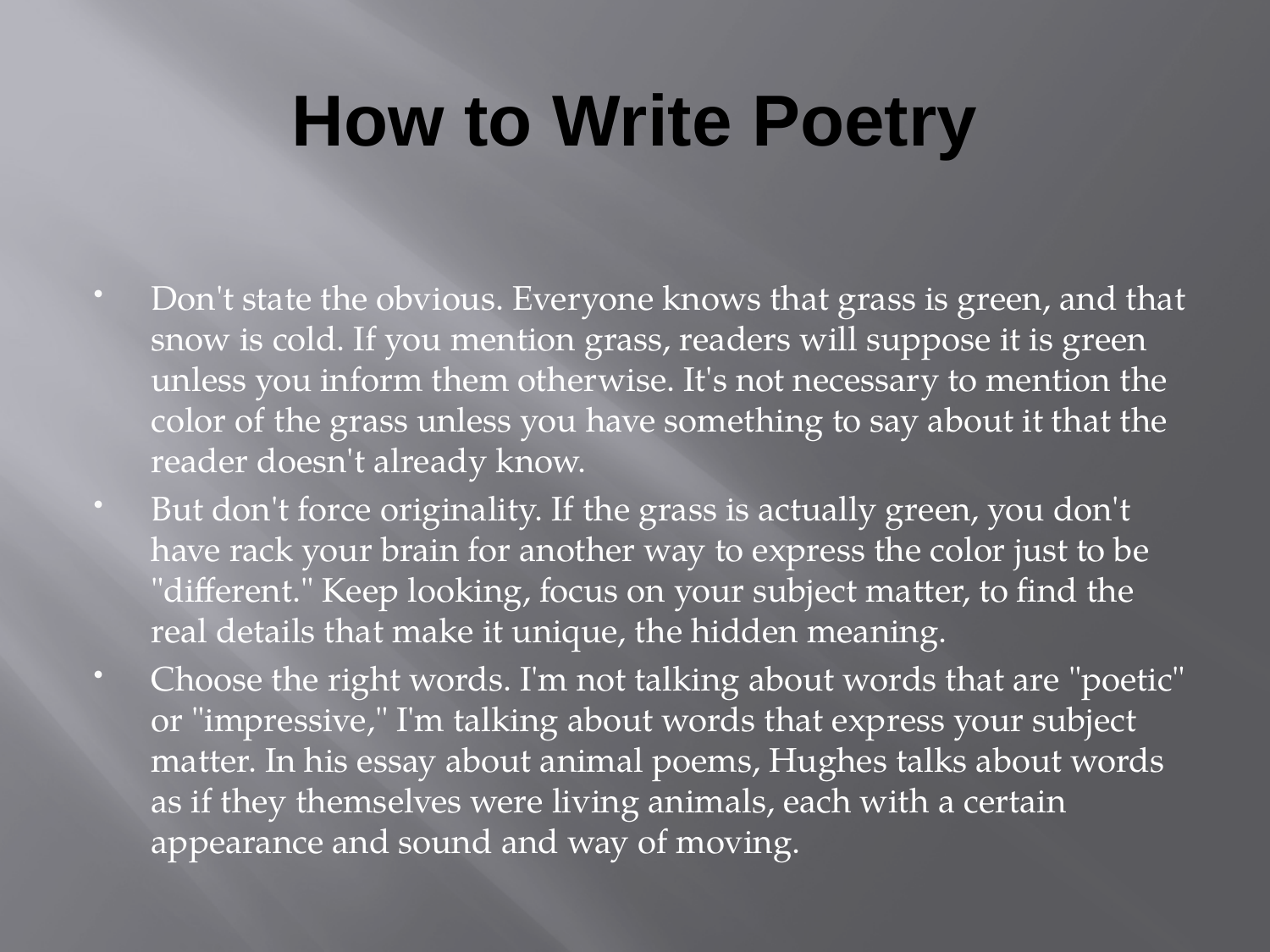

# How to Write Poetry

Don't state the obvious. Everyone knows that grass is green, and that snow is cold. If you mention grass, readers will suppose it is green unless you inform them otherwise. It's not necessary to mention the color of the grass unless you have something to say about it that the reader doesn't already know.
But don't force originality. If the grass is actually green, you don't have rack your brain for another way to express the color just to be "different." Keep looking, focus on your subject matter, to find the real details that make it unique, the hidden meaning.
Choose the right words. I'm not talking about words that are "poetic" or "impressive," I'm talking about words that express your subject matter. In his essay about animal poems, Hughes talks about words as if they themselves were living animals, each with a certain appearance and sound and way of moving.